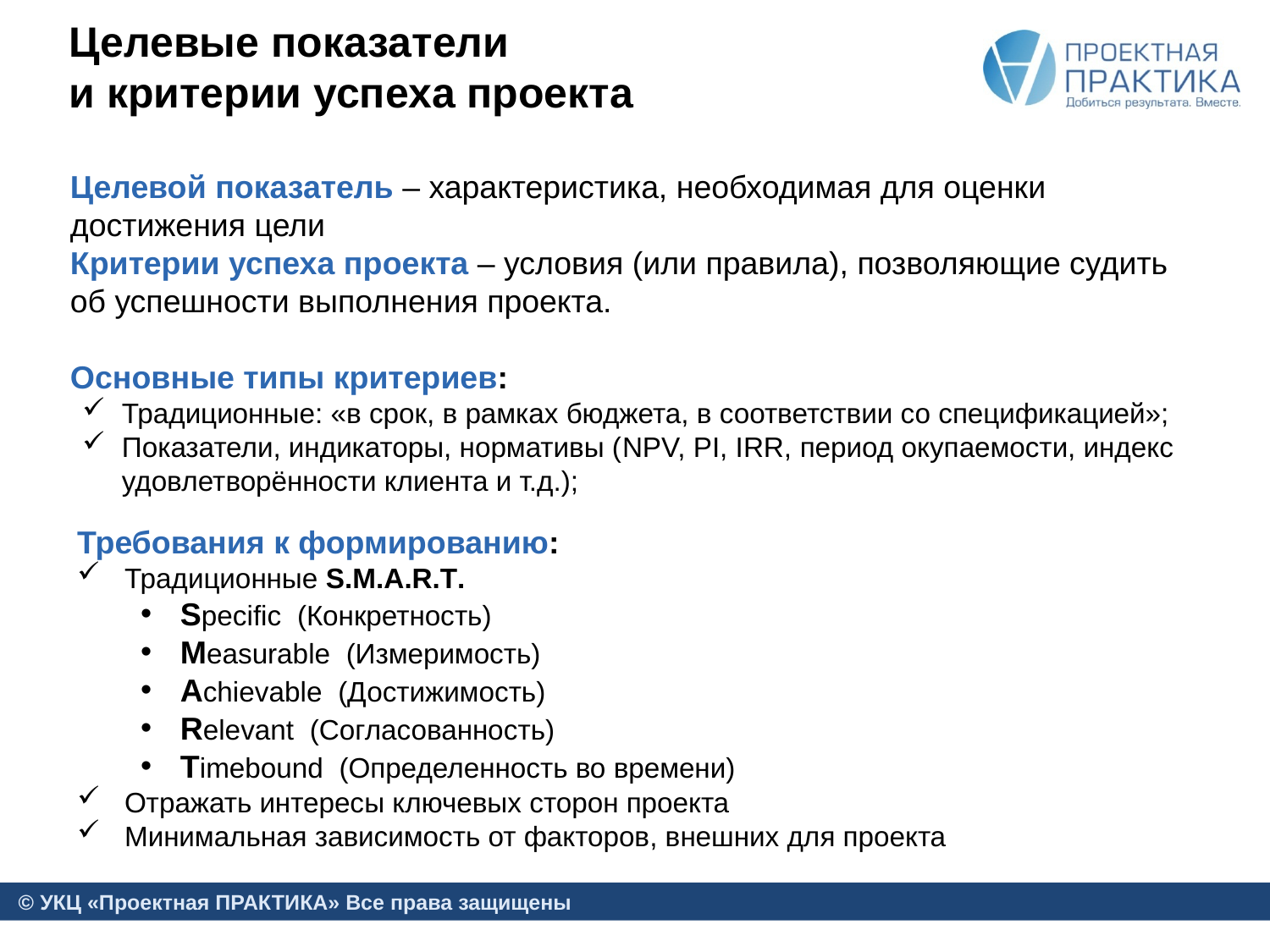

# Целевые показатели и критерии успеха проекта
Целевой показатель – характеристика, необходимая для оценки достижения цели
Критерии успеха проекта – условия (или правила), позволяющие судить об успешности выполнения проекта.

Основные типы критериев:
Традиционные: «в срок, в рамках бюджета, в соответствии со спецификацией»;
Показатели, индикаторы, нормативы (NPV, PI, IRR, период окупаемости, индекс удовлетворённости клиента и т.д.);
Требования к формированию:
 Традиционные S.M.A.R.T.
Specific  (Конкретность)
Measurable  (Измеримость)
Achievable  (Достижимость)
Relevant  (Согласованность)
Timebound  (Определенность во времени)
 Отражать интересы ключевых сторон проекта
 Минимальная зависимость от факторов, внешних для проекта